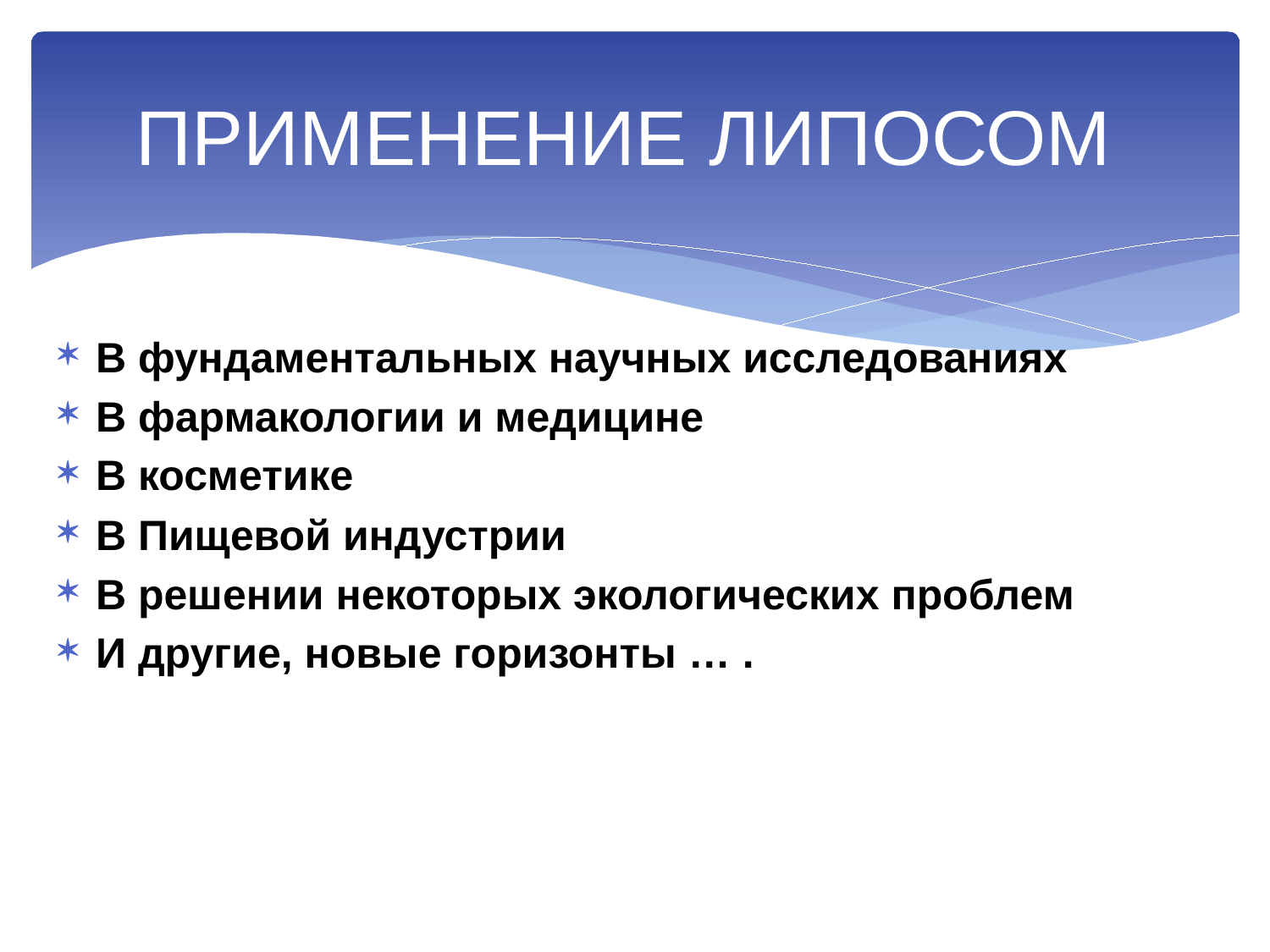

# ПРИМЕНЕНИЕ ЛИПОСОМ
В фундаментальных научных исследованиях
В фармакологии и медицине
В косметике
В Пищевой индустрии
В решении некоторых экологических проблем
И другие, новые горизонты … .